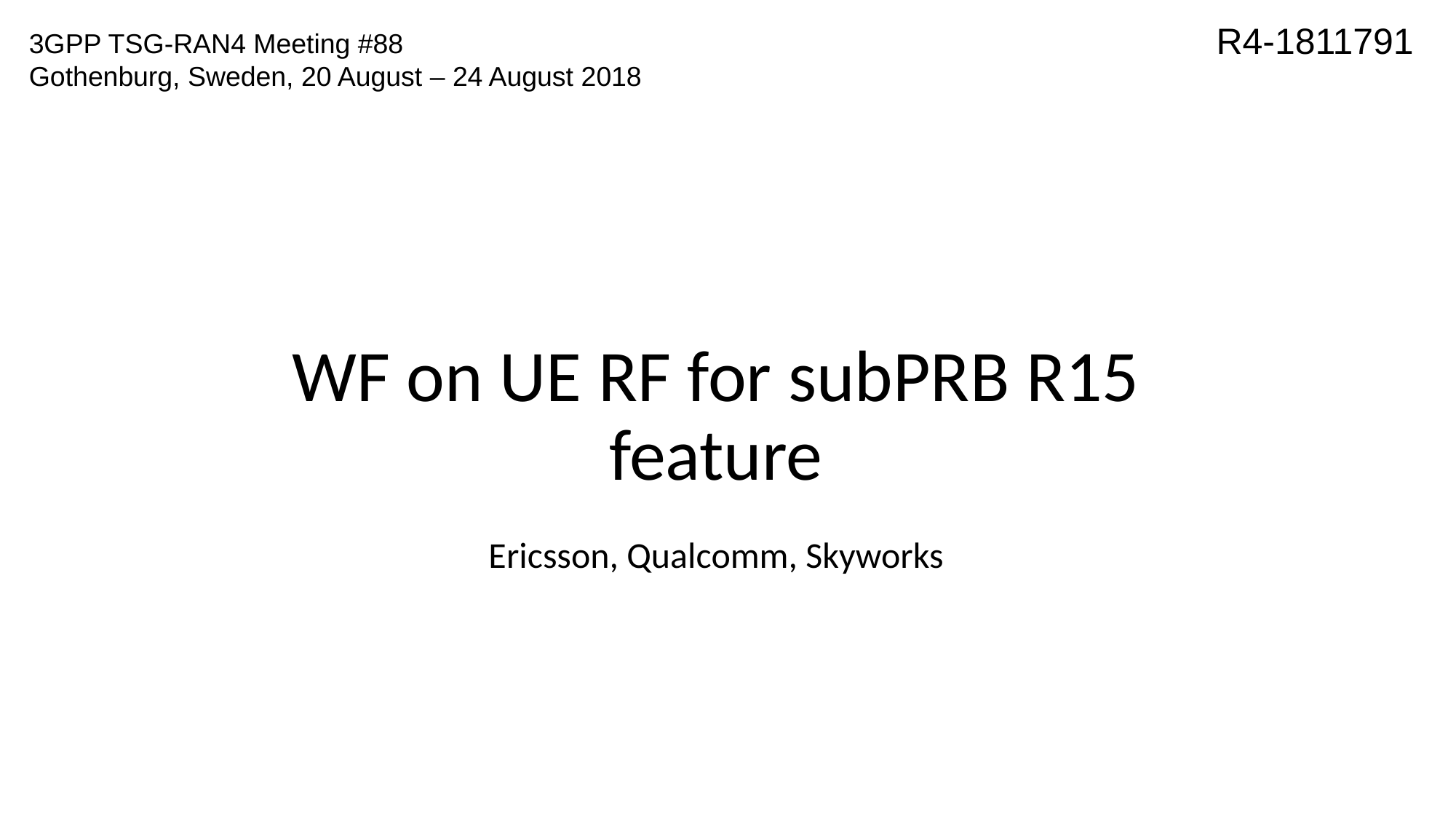

R4-1811791
3GPP TSG-RAN4 Meeting #88
Gothenburg, Sweden, 20 August – 24 August 2018
# WF on UE RF for subPRB R15 feature
Ericsson, Qualcomm, Skyworks